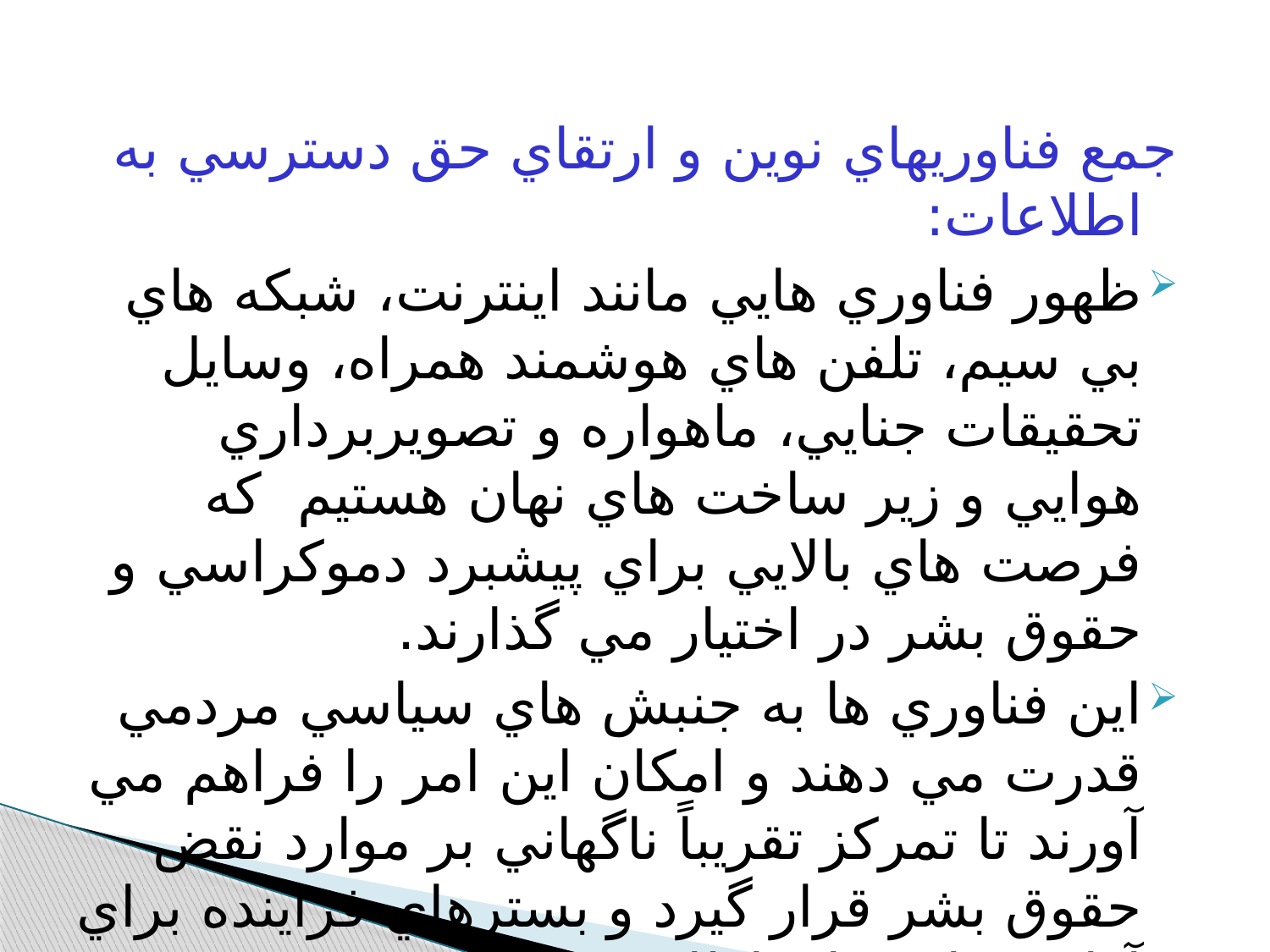

جمع فناوريهاي نوين و ارتقاي حق دسترسي به اطلاعات:
ظهور فناوري هايي مانند اينترنت، شبکه هاي بي سيم، تلفن هاي هوشمند همراه، وسايل تحقيقات جنايي، ماهواره و تصويربرداري هوايي و زير ساخت هاي نهان هستيم  که فرصت هاي بالايي براي پيشبرد دموکراسي و حقوق بشر در اختيار مي گذارند.
اين فناوري ها به جنبش هاي سياسي مردمي قدرت مي دهند و امکان اين امر را فراهم مي آورند تا تمرکز تقريباً ناگهاني بر موارد نقض حقوق بشر قرار گيرد و بسترهاي فزاينده براي آزادي بيان و ارتباطات بدون محدوديت در سراسر دنيا فراهم آيد.